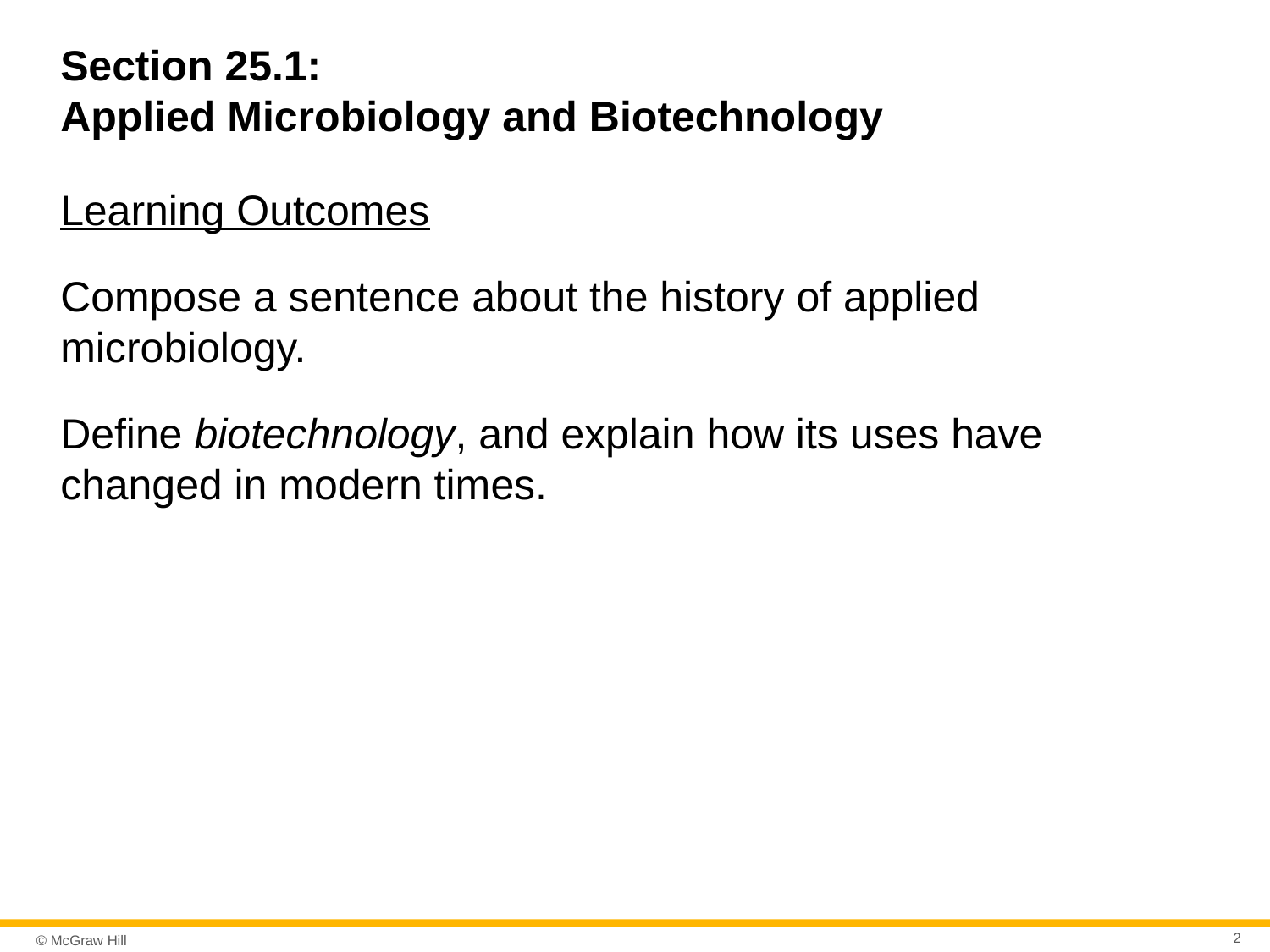

# Section 25.1: Applied Microbiology and Biotechnology
Learning Outcomes
Compose a sentence about the history of applied microbiology.
Define biotechnology, and explain how its uses have changed in modern times.